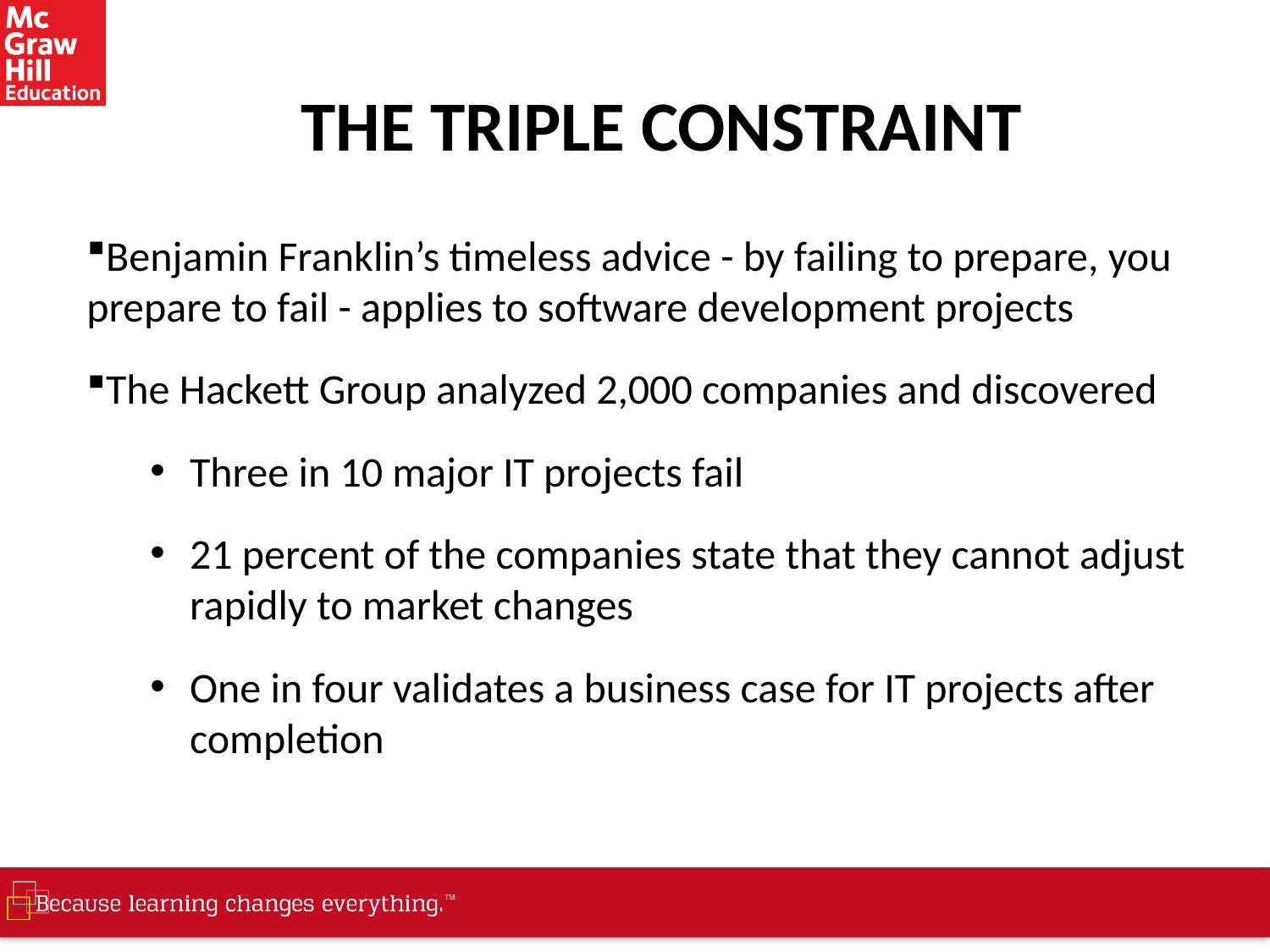

# THE TRIPLE CONSTRAINT
Benjamin Franklin’s timeless advice - by failing to prepare, you prepare to fail - applies to software development projects
The Hackett Group analyzed 2,000 companies and discovered
Three in 10 major IT projects fail
21 percent of the companies state that they cannot adjust rapidly to market changes
One in four validates a business case for IT projects after completion